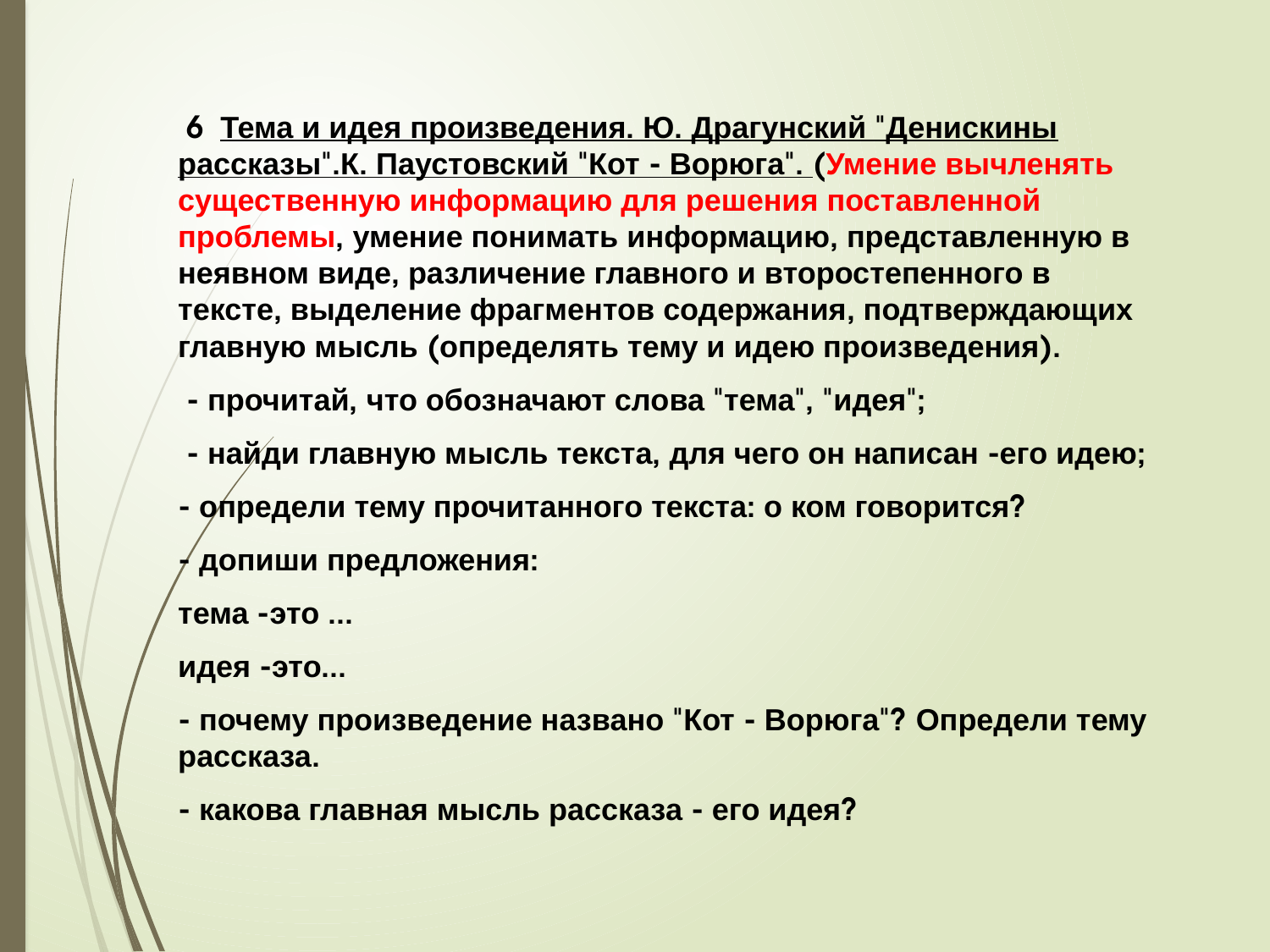

#
 6  Тема и идея произведения. Ю. Драгунский "Денискины рассказы".К. Паустовский "Кот - Ворюга". (Умение вычленять существенную информацию для решения поставленной проблемы, умение понимать информацию, представленную в неявном виде, различение главного и второстепенного в тексте, выделение фрагментов содержания, подтверждающих главную мысль (определять тему и идею произведения).
 - прочитай, что обозначают слова "тема", "идея";
 - найди главную мысль текста, для чего он написан -его идею;
- определи тему прочитанного текста: о ком говорится?
- допиши предложения:
тема -это ...
идея -это...
- почему произведение названо "Кот - Ворюга"? Определи тему рассказа.
- какова главная мысль рассказа - его идея?